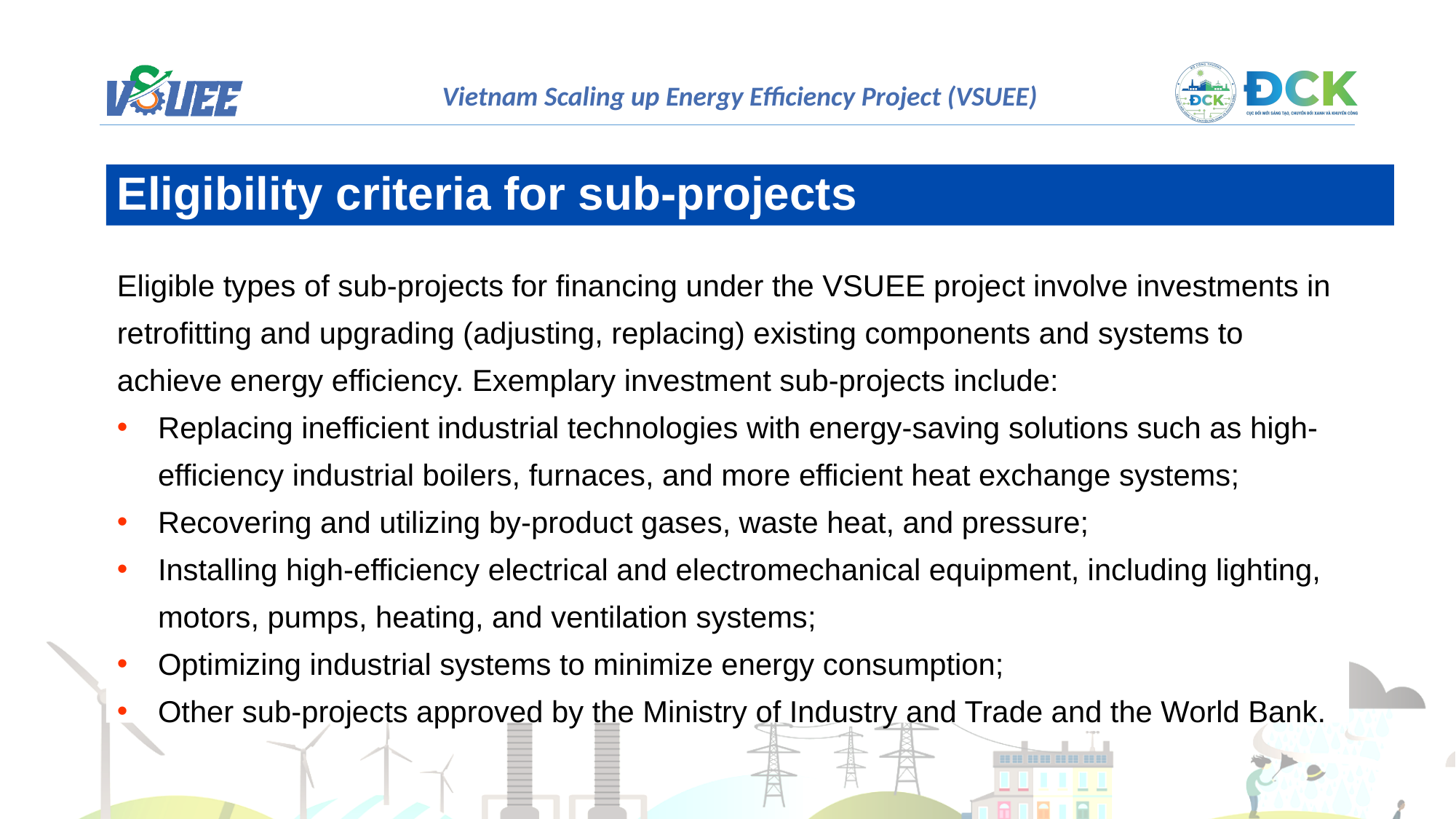

Eligibility criteria for sub-projects
Eligible types of sub-projects for financing under the VSUEE project involve investments in retrofitting and upgrading (adjusting, replacing) existing components and systems to achieve energy efficiency. Exemplary investment sub-projects include:
Replacing inefficient industrial technologies with energy-saving solutions such as high-efficiency industrial boilers, furnaces, and more efficient heat exchange systems;
Recovering and utilizing by-product gases, waste heat, and pressure;
Installing high-efficiency electrical and electromechanical equipment, including lighting, motors, pumps, heating, and ventilation systems;
Optimizing industrial systems to minimize energy consumption;
Other sub-projects approved by the Ministry of Industry and Trade and the World Bank.